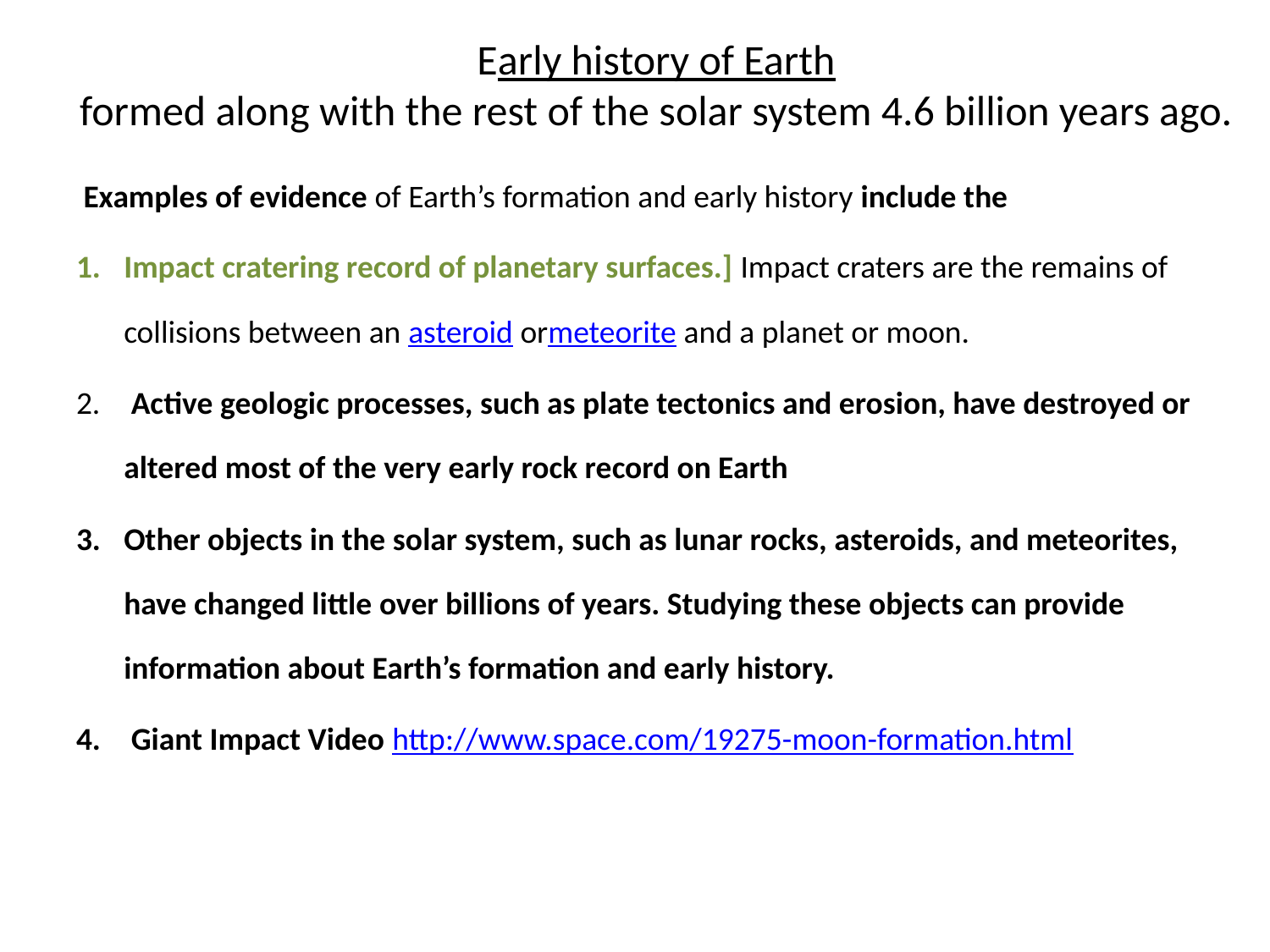

# Early history of Earth formed along with the rest of the solar system 4.6 billion years ago.
 Examples of evidence of Earth’s formation and early history include the
Impact cratering record of planetary surfaces.] Impact craters are the remains of collisions between an asteroid ormeteorite and a planet or moon.
 Active geologic processes, such as plate tectonics and erosion, have destroyed or altered most of the very early rock record on Earth
Other objects in the solar system, such as lunar rocks, asteroids, and meteorites, have changed little over billions of years. Studying these objects can provide information about Earth’s formation and early history.
 Giant Impact Video http://www.space.com/19275-moon-formation.html